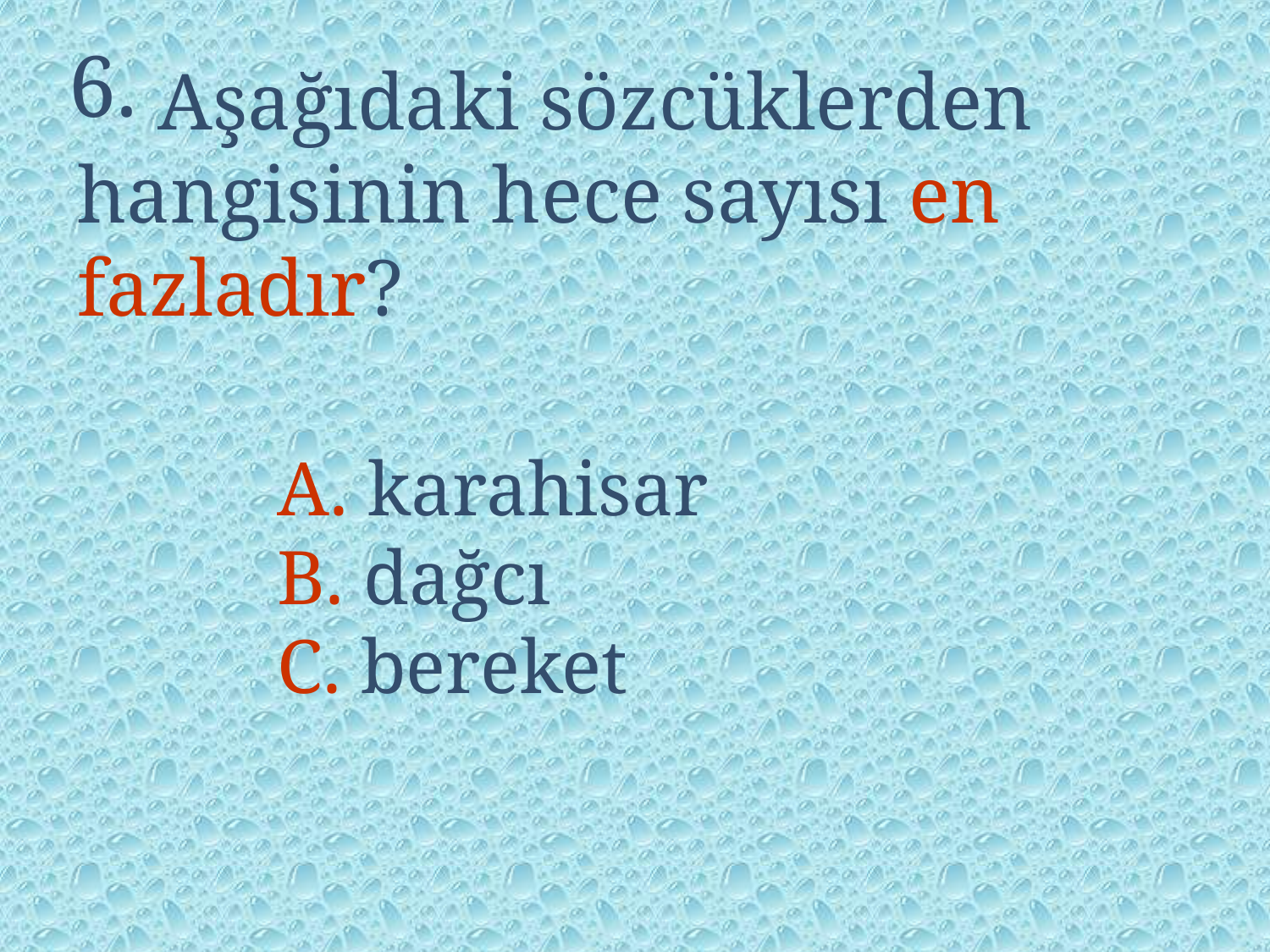

6.
    Aşağıdaki sözcüklerden hangisinin hece sayısı en fazladır?
A. karahisar
B. dağcı
C. bereket